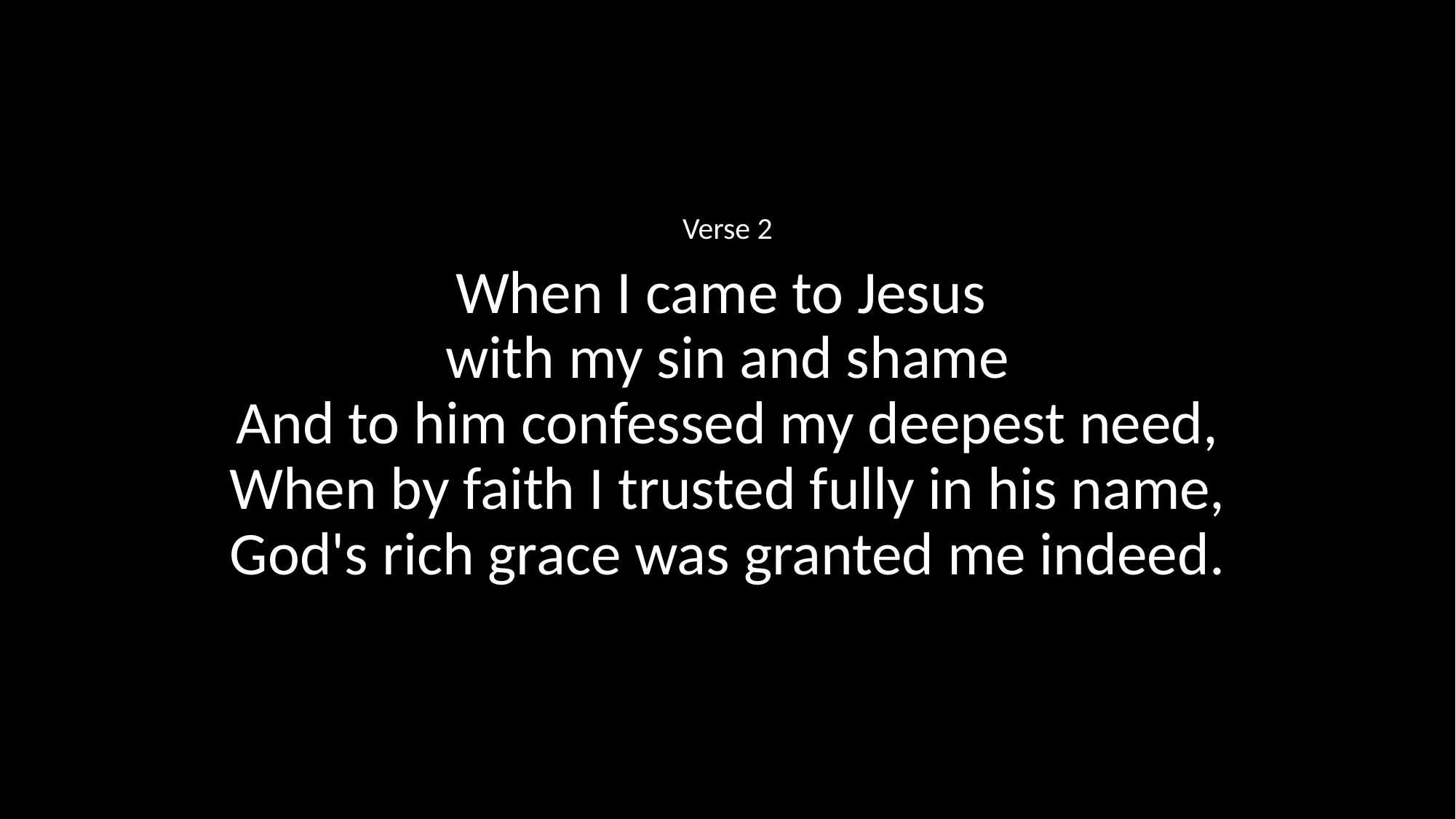

Verse 2
When I came to Jesus
with my sin and shame
And to him confessed my deepest need,
When by faith I trusted fully in his name,
God's rich grace was granted me indeed.